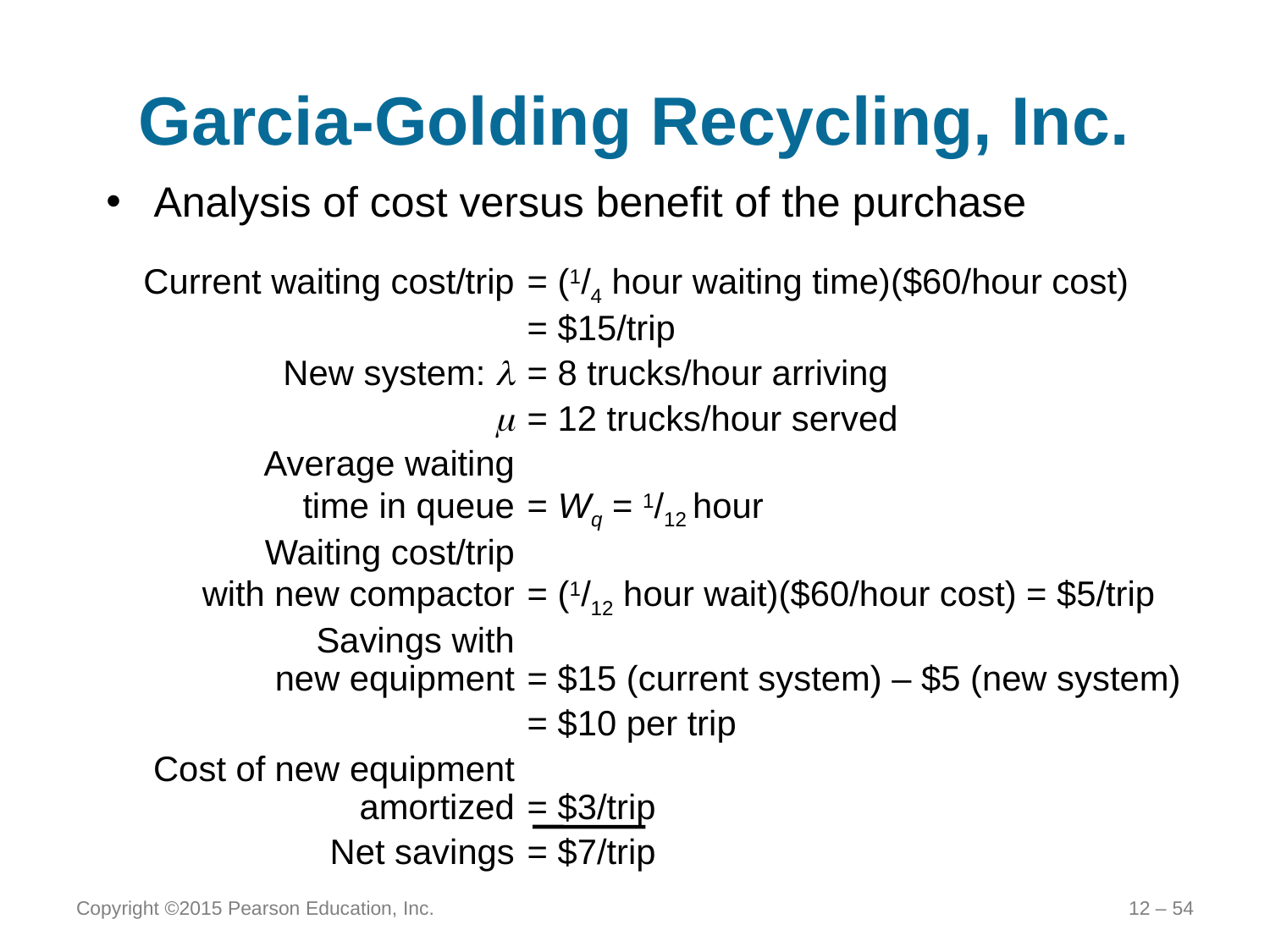

# Garcia-Golding Recycling, Inc.
Analysis of cost versus benefit of the purchase
	Current waiting cost/trip	= (1/4 hour waiting time)($60/hour cost)
		= $15/trip
	New system: λ	= 8 trucks/hour arriving
	μ	= 12 trucks/hour served
	Average waiting
	time in queue	= Wq = 1/12 hour
	Waiting cost/trip
	with new compactor	= (1/12 hour wait)($60/hour cost) = $5/trip
	Savings with
	new equipment	= $15 (current system) – $5 (new system)
		= $10 per trip
	Cost of new equipment
	amortized	= $3/trip
	Net savings	= $7/trip

Copyright ©2015 Pearson Education, Inc.
12 – 54